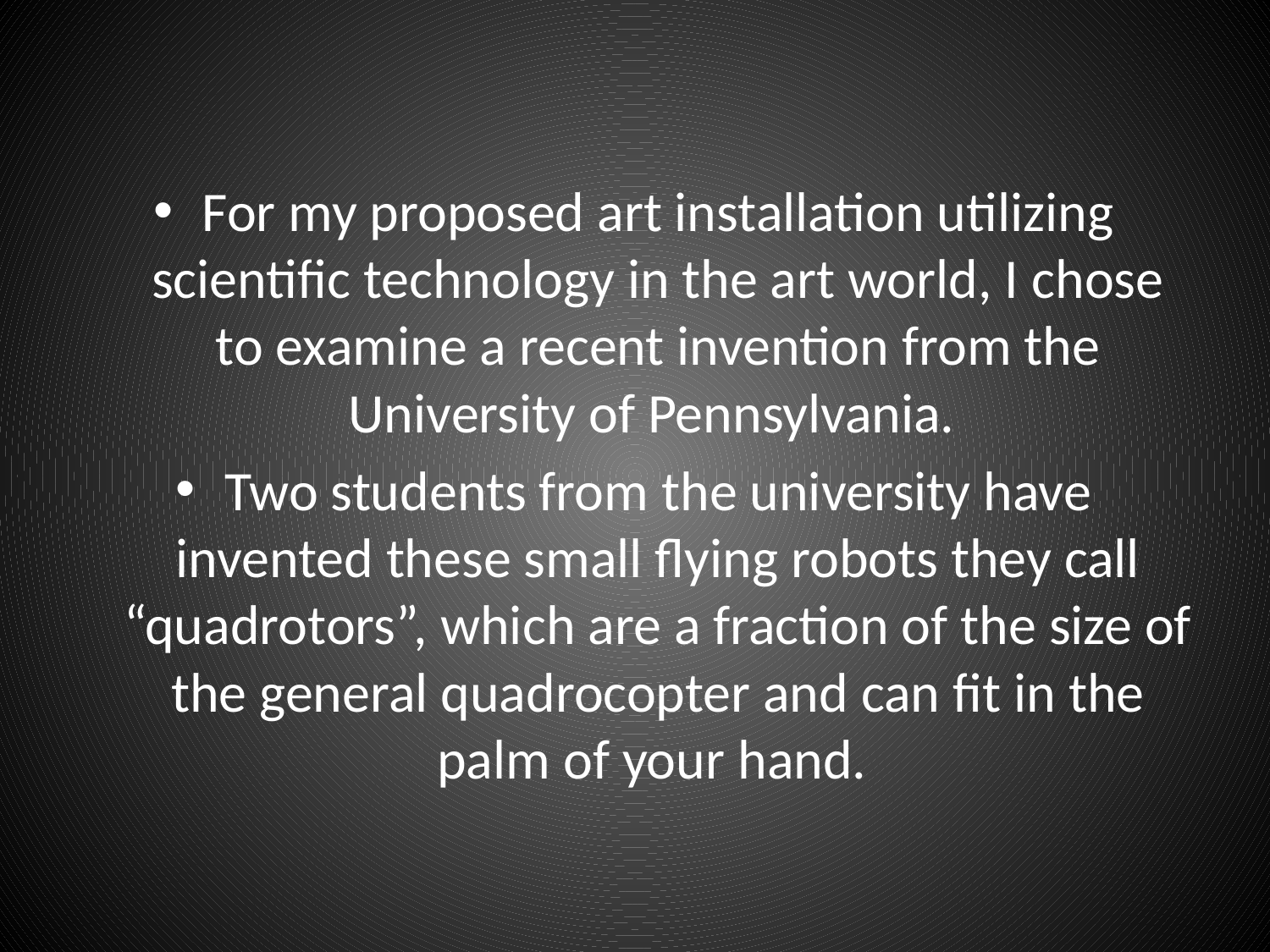

For my proposed art installation utilizing scientific technology in the art world, I chose to examine a recent invention from the University of Pennsylvania.
Two students from the university have invented these small flying robots they call “quadrotors”, which are a fraction of the size of the general quadrocopter and can fit in the palm of your hand.